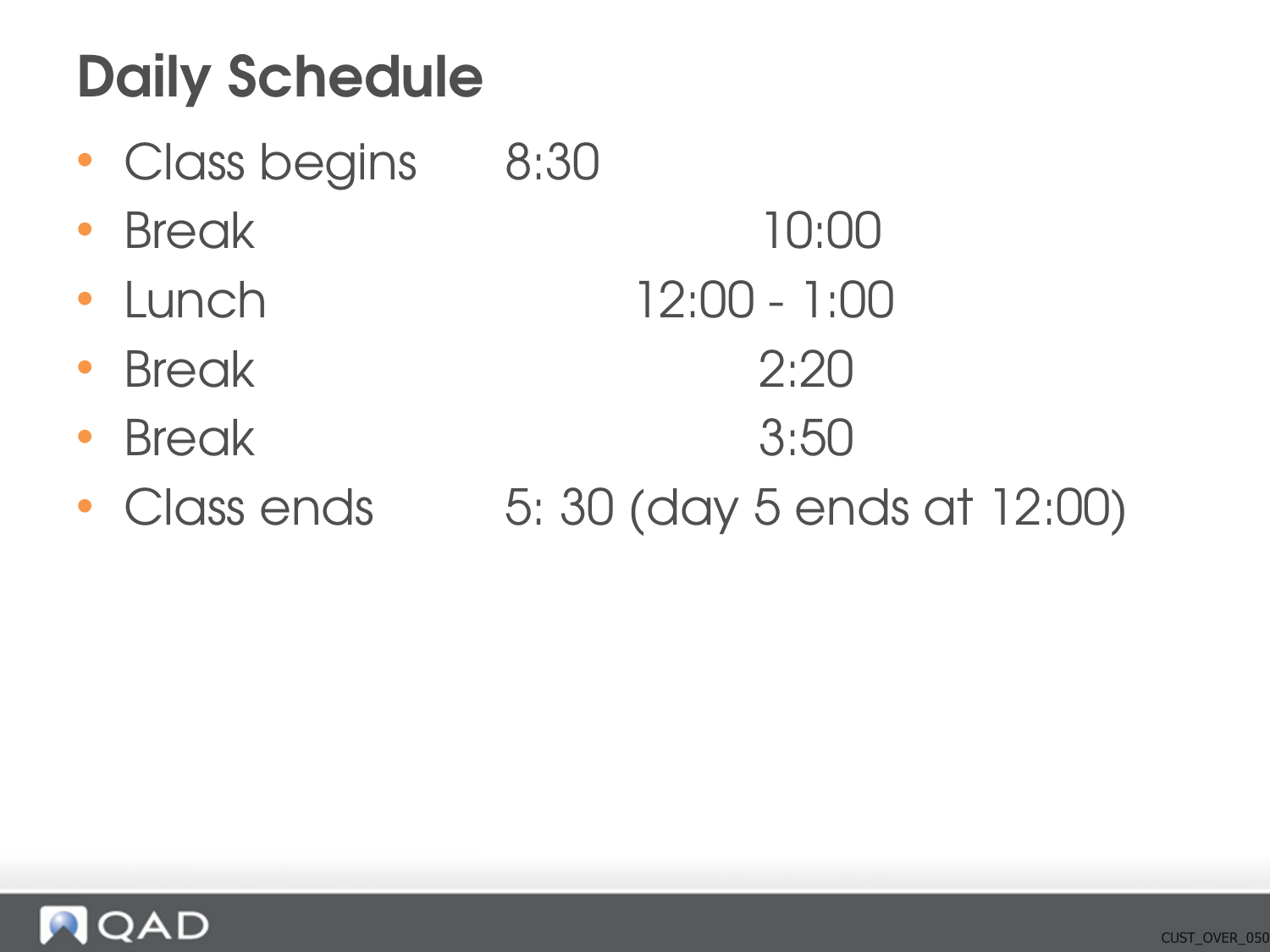

# Daily Schedule
Class begins	8:30
Break				10:00
Lunch			12:00 - 1:00
Break				2:20
Break				3:50
Class ends		5: 30 (day 5 ends at 12:00)

CUST_OVER_050